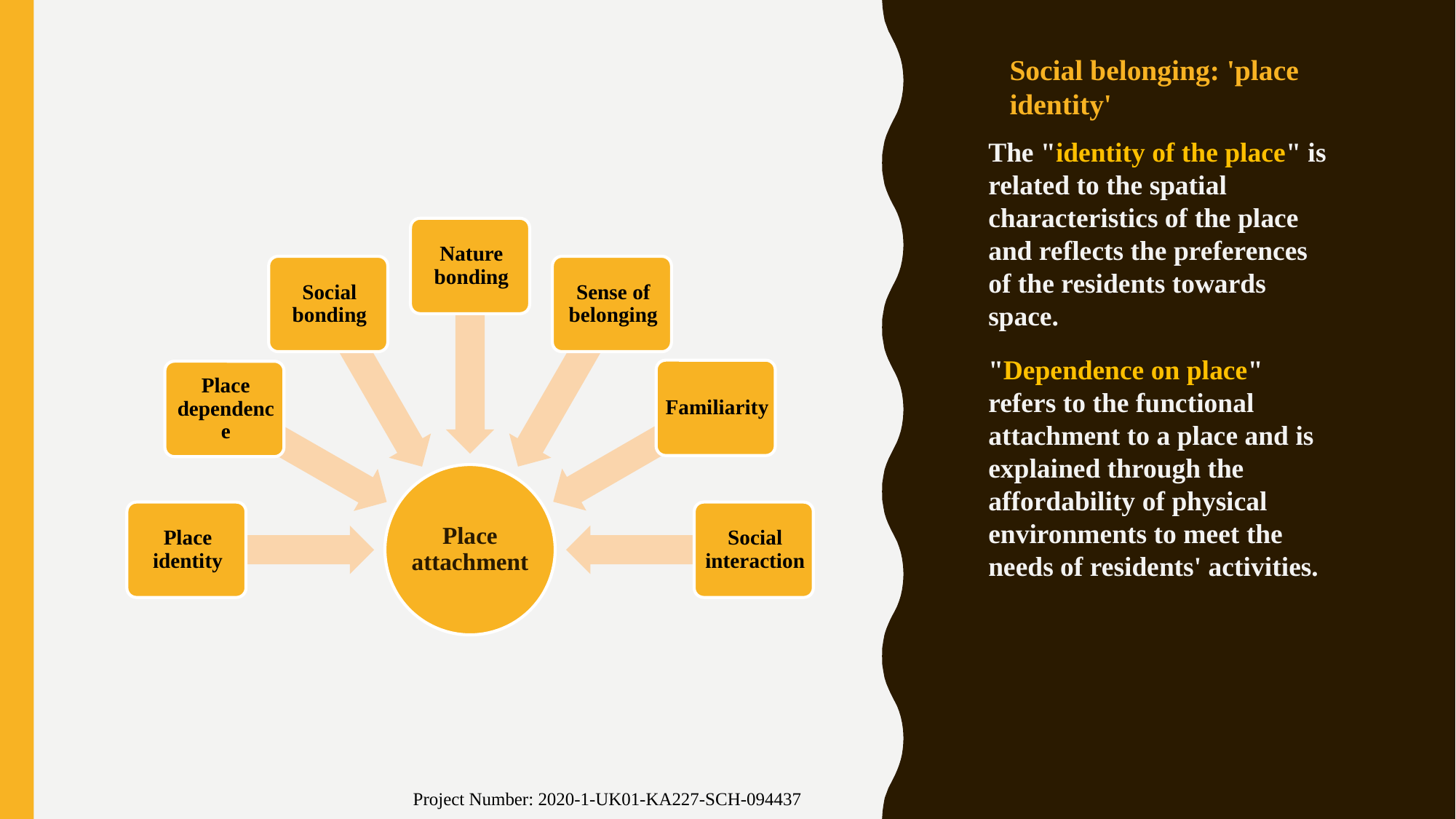

# Social belonging: 'place identity'

The "identity of the place" is related to the spatial characteristics of the place and reflects the preferences of the residents towards space.
"Dependence on place" refers to the functional attachment to a place and is explained through the affordability of physical environments to meet the needs of residents' activities.

Place attachment
Place identity
Place dependence
Social bonding
Nature bonding
Sense of belonging
Familiarity
Social interaction
Project Number: 2020-1-UK01-KA227-SCH-094437